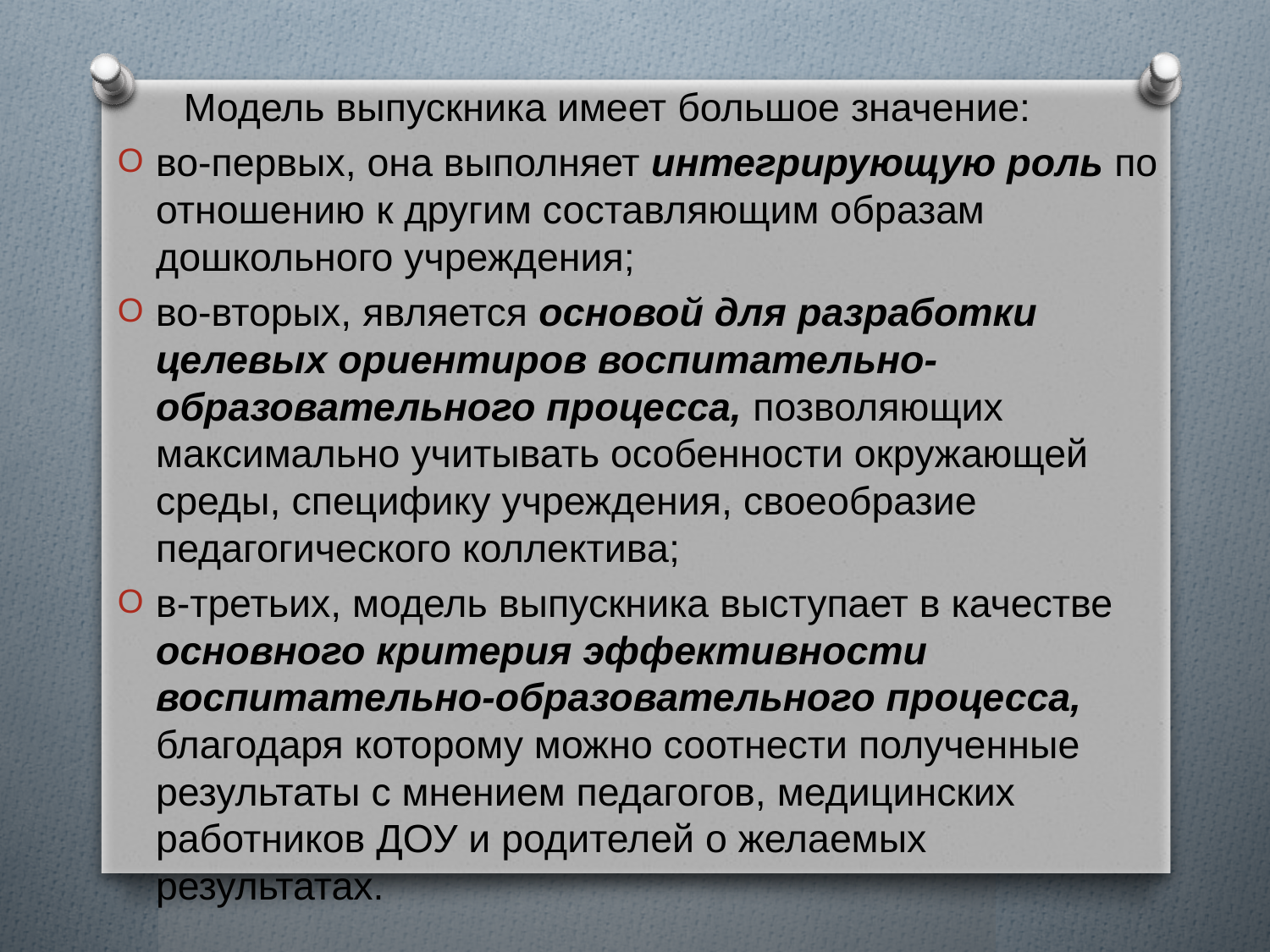

Модель выпускника имеет большое значение:
во-первых, она выполняет интегрирующую роль по отношению к другим составляющим образам дошкольного учреждения;
во-вторых, является основой для разработки целевых ориентиров воспитательно-образовательного процесса, позволяющих максимально учитывать особенности окружающей среды, специфику учреждения, своеобразие педагогического коллектива;
в-третьих, модель выпускника выступает в качестве основного критерия эффективности воспитательно-образовательного процесса, благодаря которому можно соотнести полученные результаты с мнением педагогов, медицинских работников ДОУ и родителей о желаемых результатах.